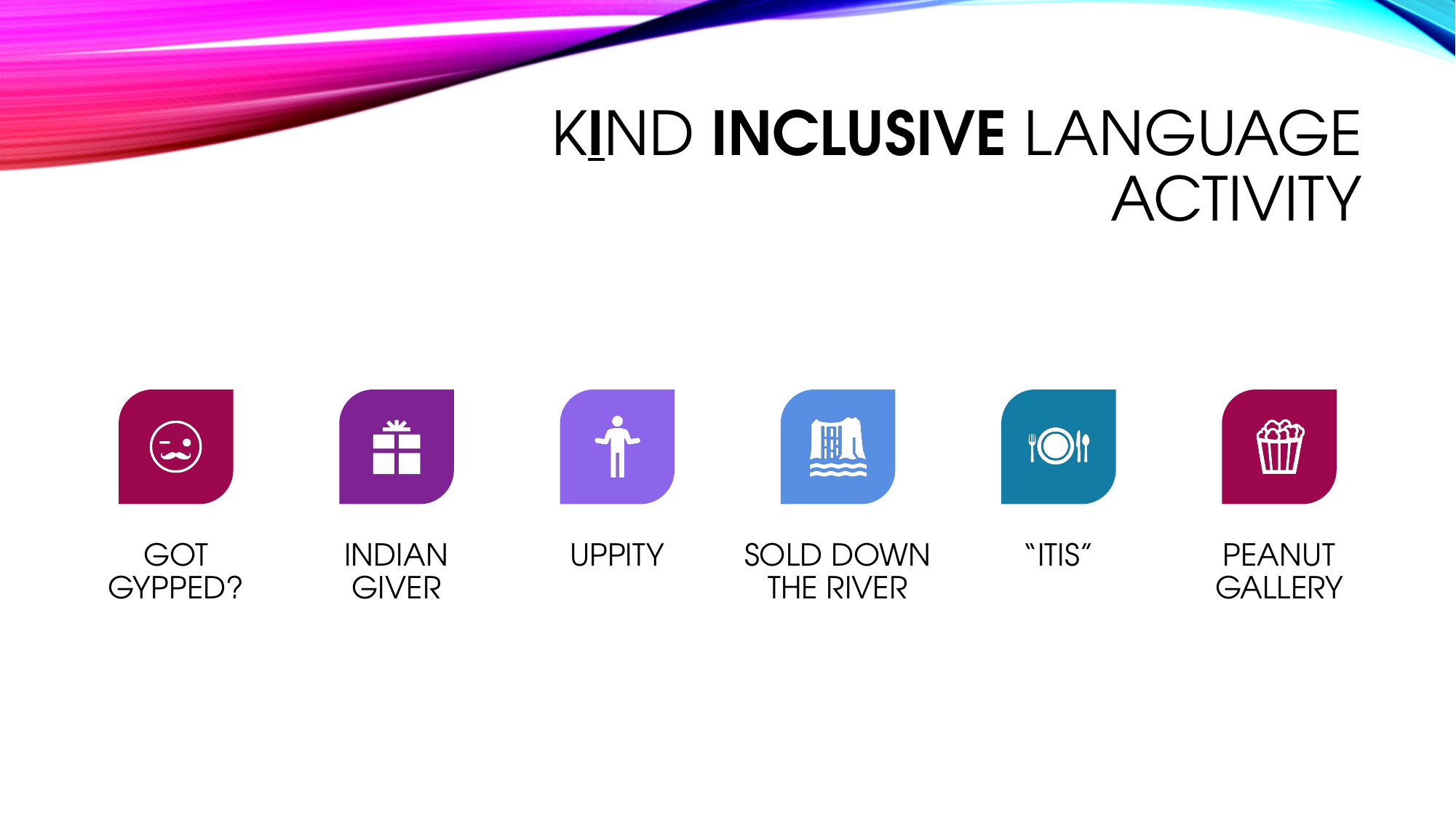

# kInd inclusive Language Activity
Got GypPed?
Indian Giver
Uppity
Sold down the river
“Itis”
Peanut gallery